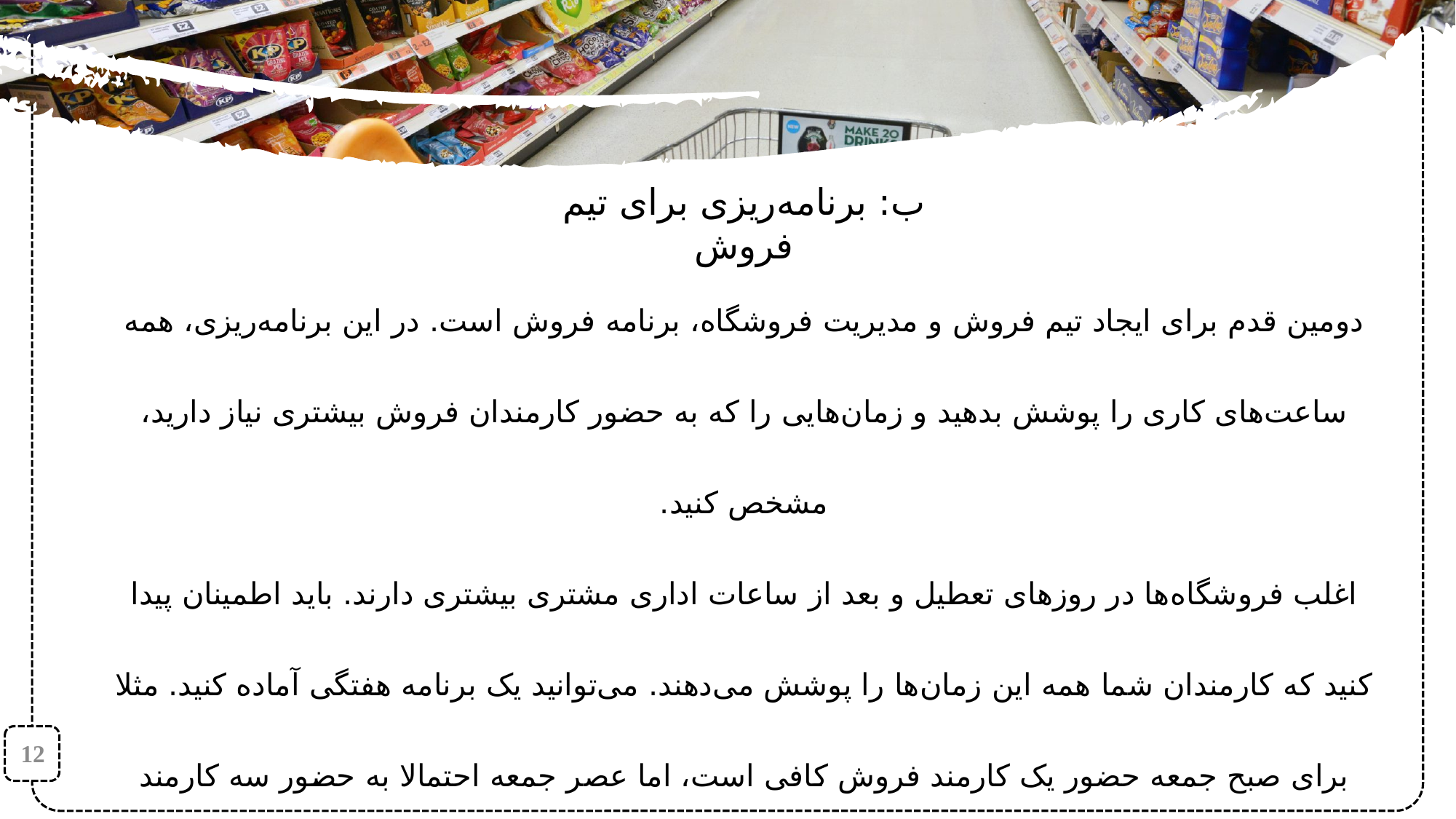

ب: برنامه‌ریزی برای تیم فروش
دومین قدم برای ایجاد تیم فروش و مدیریت فروشگاه، برنامه‌ فروش است. در این برنامه‌ریزی، همه ساعت‌های کاری را پوشش بدهید و زمان‌هایی را که به حضور کارمندان فروش بیشتری نیاز دارید، مشخص کنید.
اغلب فروشگاه‌ها در روزهای تعطیل و بعد از ساعات اداری مشتری بیشتری دارند. باید اطمینان پیدا کنید که کارمندان شما همه این زمان‌ها را پوشش می‌دهند. می‌توانید یک برنامه هفتگی آماده کنید. مثلا برای صبح جمعه حضور یک کارمند فروش کافی است، اما عصر جمعه احتمالا به حضور سه کارمند نیاز داشته باشید. به‌مرور دستتان می‌آید که در هر ساعتی از هر روزی در هر فصل، چه تعداد نیرو در فروشگاه خود نیاز دارید.
12